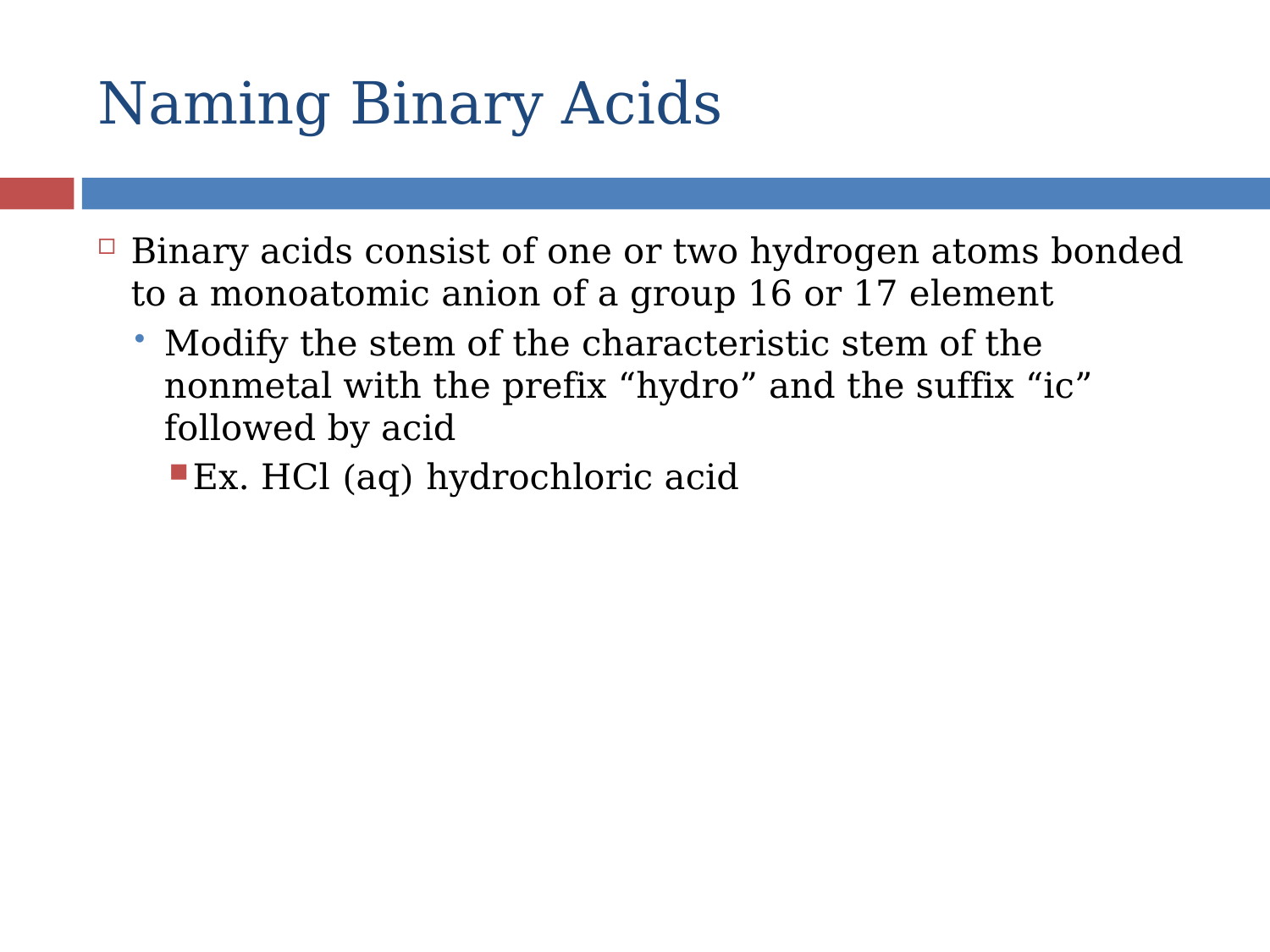

# Naming Binary Acids
Binary acids consist of one or two hydrogen atoms bonded to a monoatomic anion of a group 16 or 17 element
Modify the stem of the characteristic stem of the nonmetal with the prefix “hydro” and the suffix “ic” followed by acid
Ex. HCl (aq) hydrochloric acid